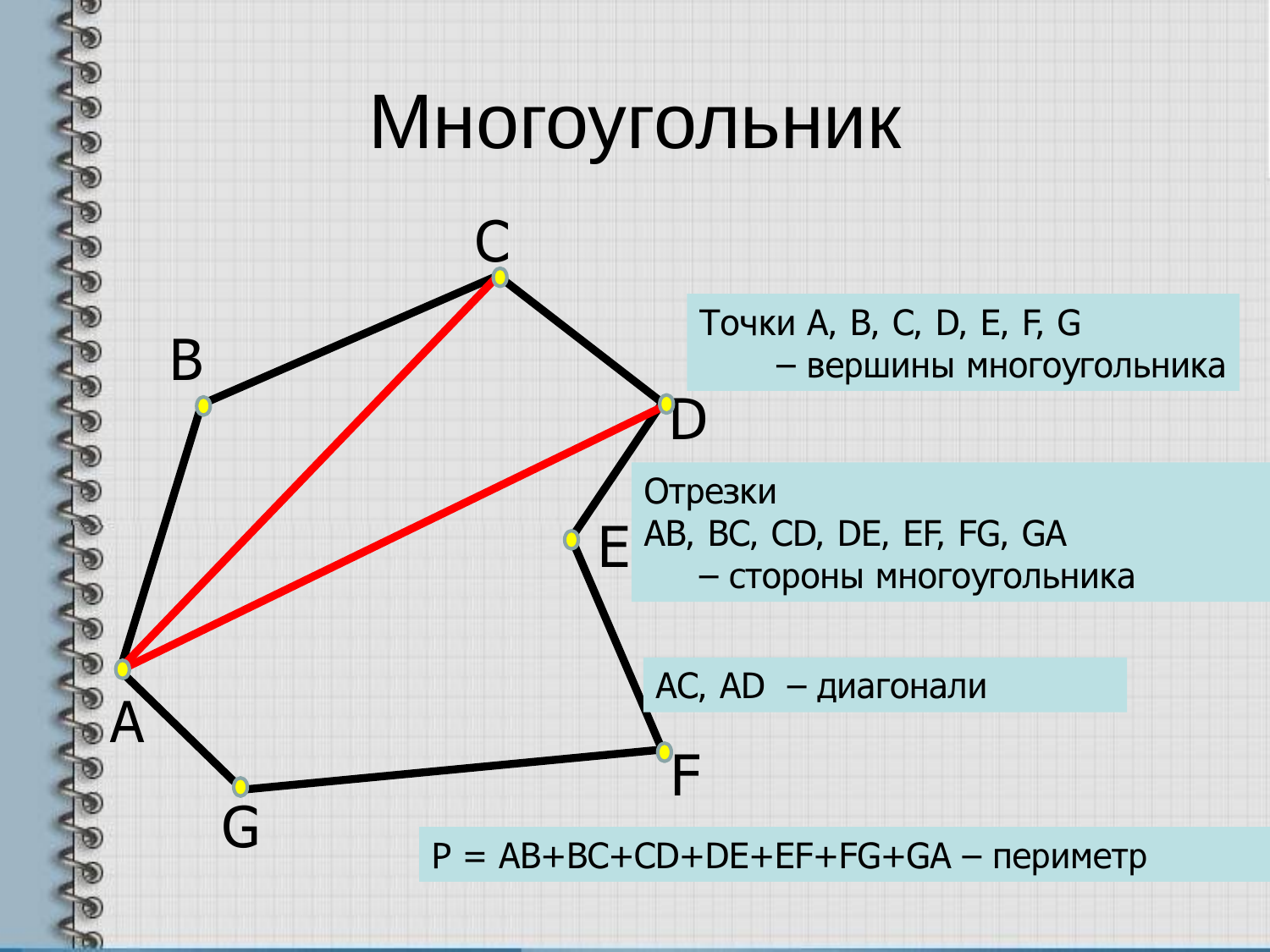

# Многоугольник
С

Точки А, В, С, D, Е, F, G
       – вершины многоугольника
В
D

Отрезки
АВ, ВС, СD, DE, EF, FG, GA
     – стороны многоугольника
E

АС, AD  – диагонали

А
F

G
P = АВ+ВС+СD+DE+EF+FG+GA – периметр